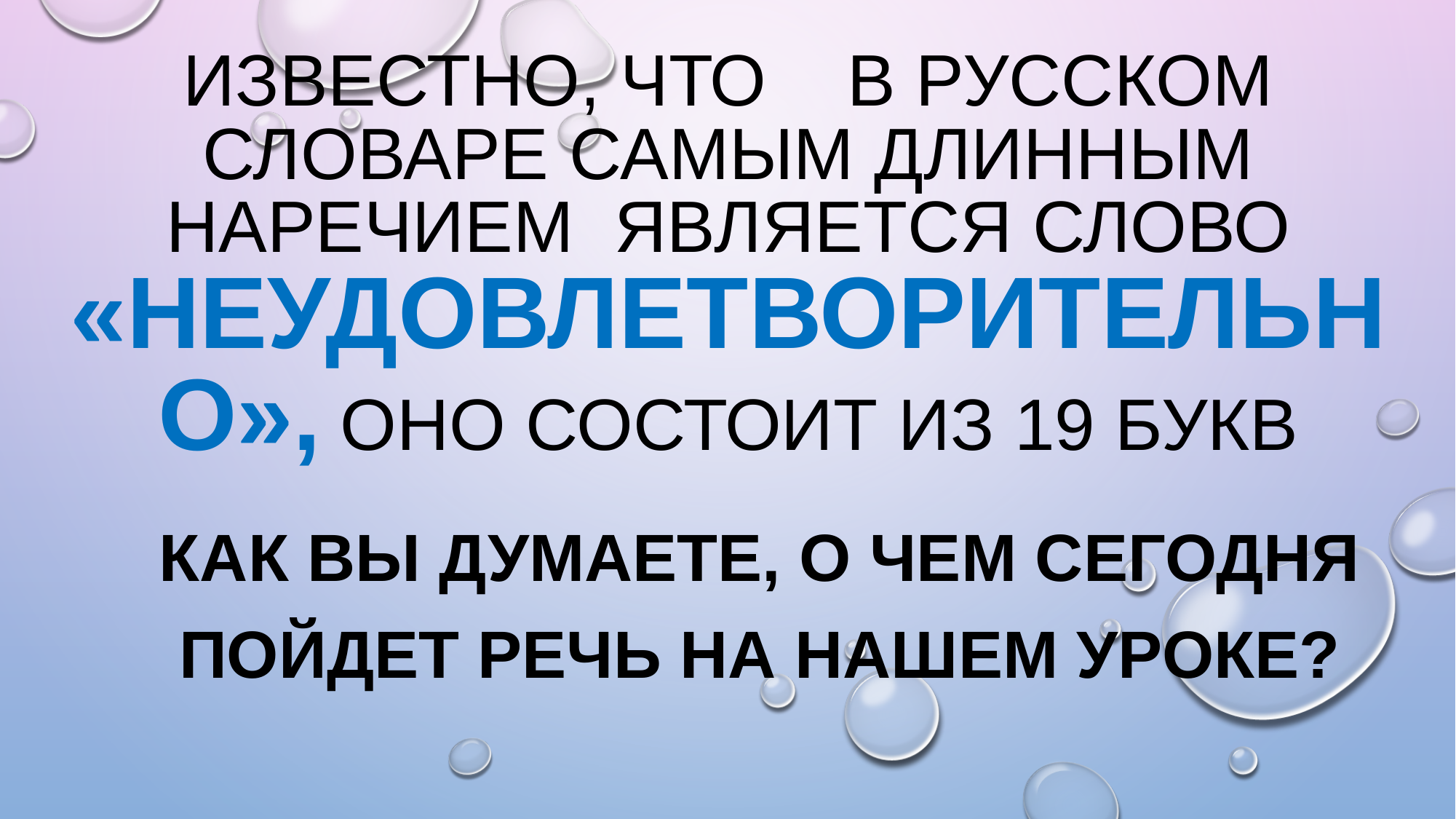

# Известно, что    в русском словаре самым длинным наречием  является слово «неудовлетворительно», Оно состоит из 19 букв
Как Вы думаете, о чем сегодня пойдет речь на нашем уроке?